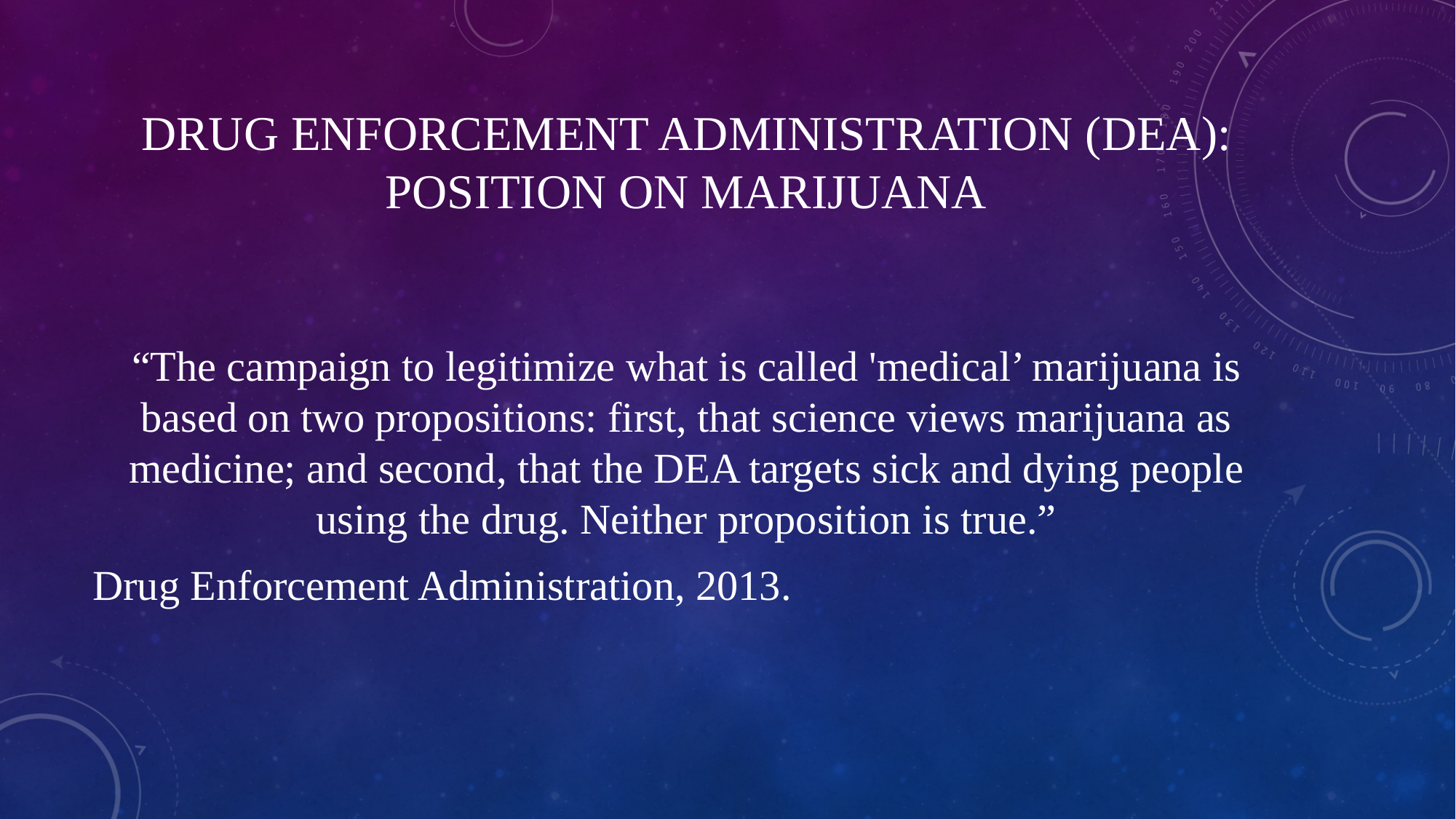

# Drug Enforcement administration (DEA): Position on Marijuana
“The campaign to legitimize what is called 'medical’ marijuana is based on two propositions: first, that science views marijuana as medicine; and second, that the DEA targets sick and dying people using the drug. Neither proposition is true.”
Drug Enforcement Administration, 2013.